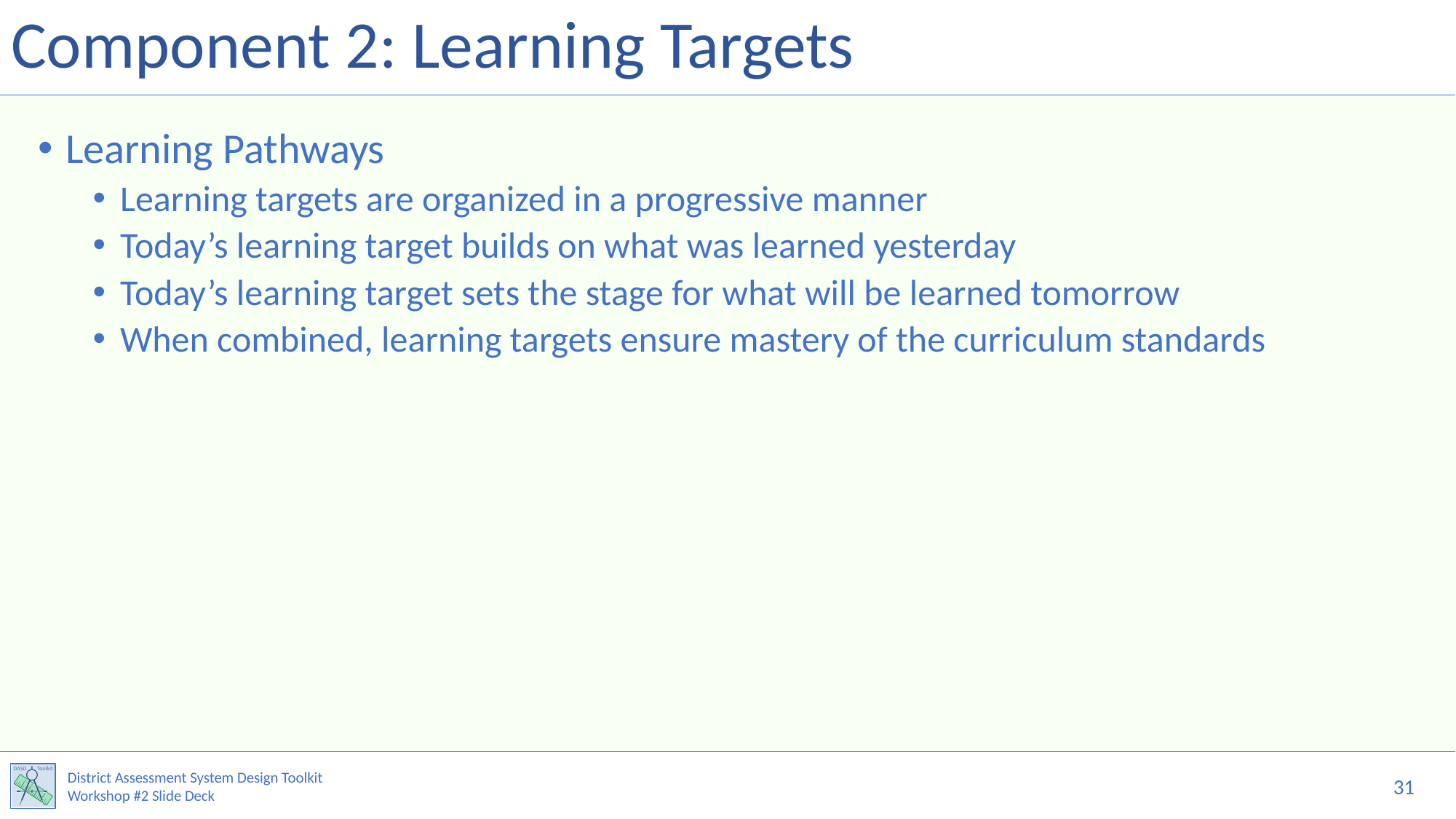

# Component 2: Learning Targets
Learning Pathways
Learning targets are organized in a progressive manner
Today’s learning target builds on what was learned yesterday
Today’s learning target sets the stage for what will be learned tomorrow
When combined, learning targets ensure mastery of the curriculum standards